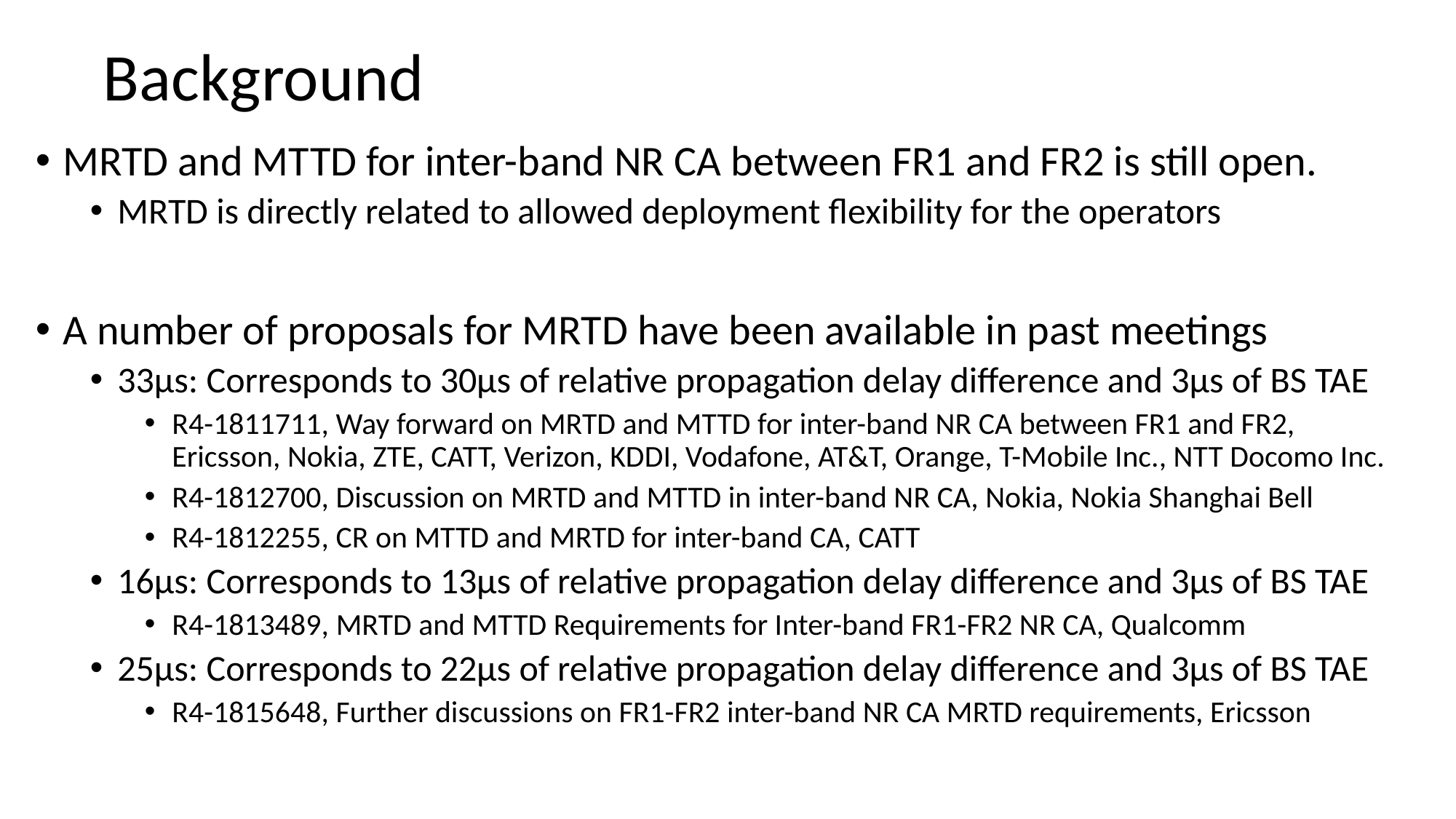

# Background
MRTD and MTTD for inter-band NR CA between FR1 and FR2 is still open.
MRTD is directly related to allowed deployment flexibility for the operators

A number of proposals for MRTD have been available in past meetings
33µs: Corresponds to 30µs of relative propagation delay difference and 3µs of BS TAE
R4-1811711, Way forward on MRTD and MTTD for inter-band NR CA between FR1 and FR2, Ericsson, Nokia, ZTE, CATT, Verizon, KDDI, Vodafone, AT&T, Orange, T-Mobile Inc., NTT Docomo Inc.
R4-1812700, Discussion on MRTD and MTTD in inter-band NR CA, Nokia, Nokia Shanghai Bell
R4-1812255, CR on MTTD and MRTD for inter-band CA, CATT
16µs: Corresponds to 13µs of relative propagation delay difference and 3µs of BS TAE
R4-1813489, MRTD and MTTD Requirements for Inter-band FR1-FR2 NR CA, Qualcomm
25µs: Corresponds to 22µs of relative propagation delay difference and 3µs of BS TAE
R4-1815648, Further discussions on FR1-FR2 inter-band NR CA MRTD requirements, Ericsson